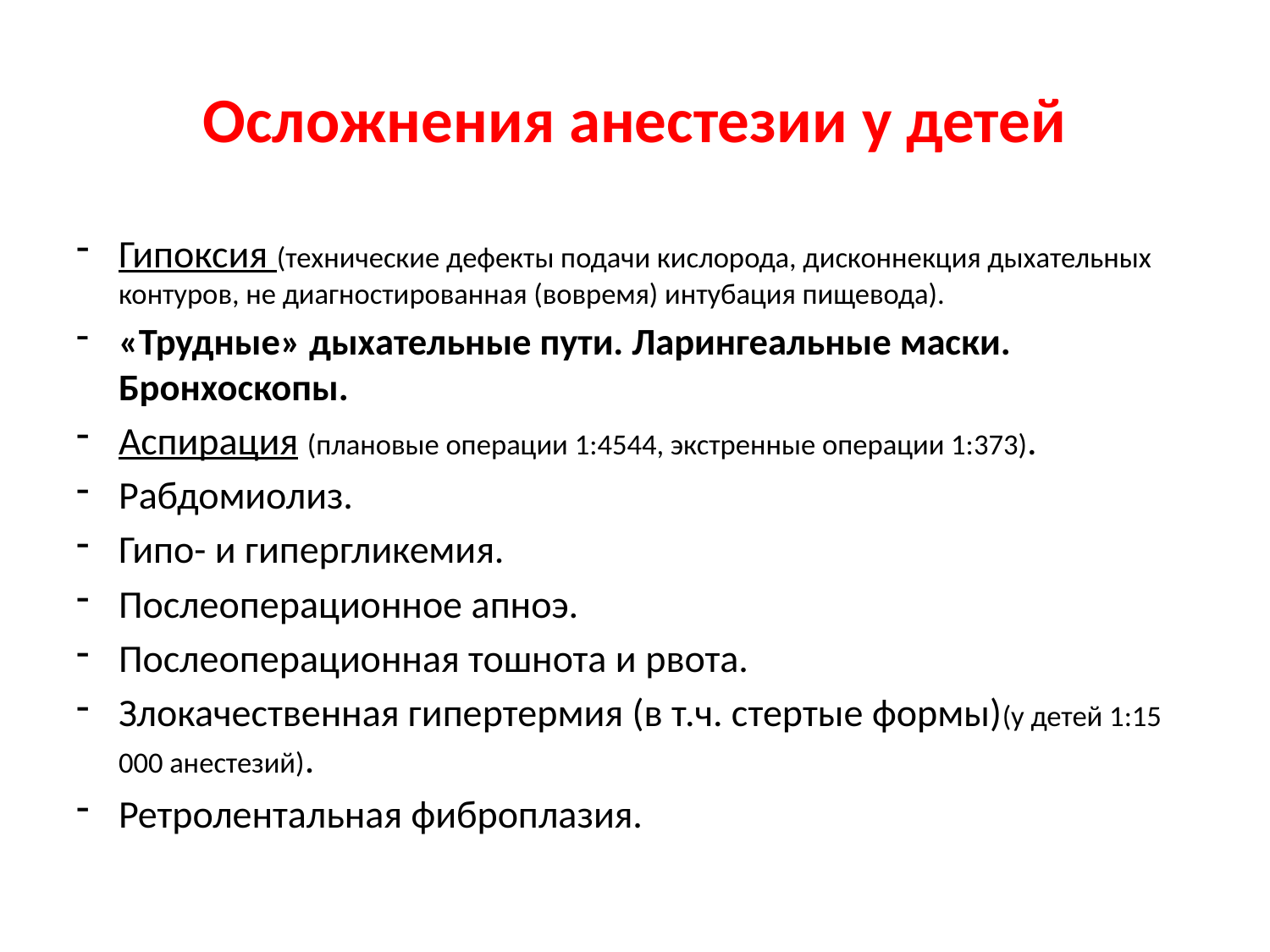

# Осложнения анестезии у детей
Гипоксия (технические дефекты подачи кислорода, дисконнекция дыхательных контуров, не диагностированная (вовремя) интубация пищевода).
«Трудные» дыхательные пути. Ларингеальные маски. Бронхоскопы.
Аспирация (плановые операции 1:4544, экстренные операции 1:373).
Рабдомиолиз.
Гипо- и гипергликемия.
Послеоперационное апноэ.
Послеоперационная тошнота и рвота.
Злокачественная гипертермия (в т.ч. стертые формы)(у детей 1:15 000 анестезий).
Ретролентальная фиброплазия.